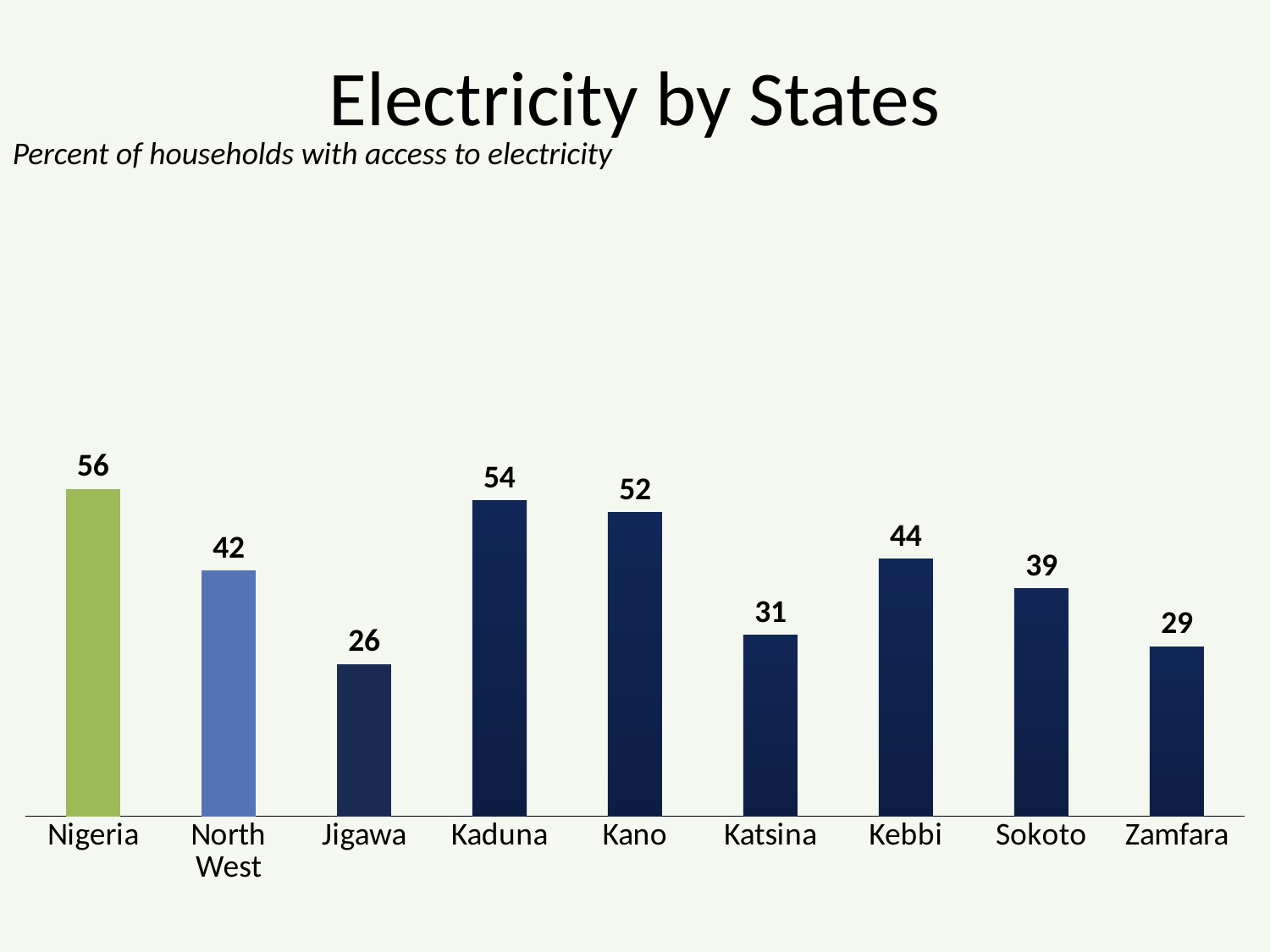

# Electricity by States
Percent of households with access to electricity

### Chart

| Category | Column1 |
|---|---|
| Nigeria | 56.0 |
| North West | 42.0 |
| Jigawa | 26.0 |
| Kaduna | 54.0 |
| Kano | 52.0 |
| Katsina | 31.0 |
| Kebbi | 44.0 |
| Sokoto | 39.0 |
| Zamfara | 29.0 |